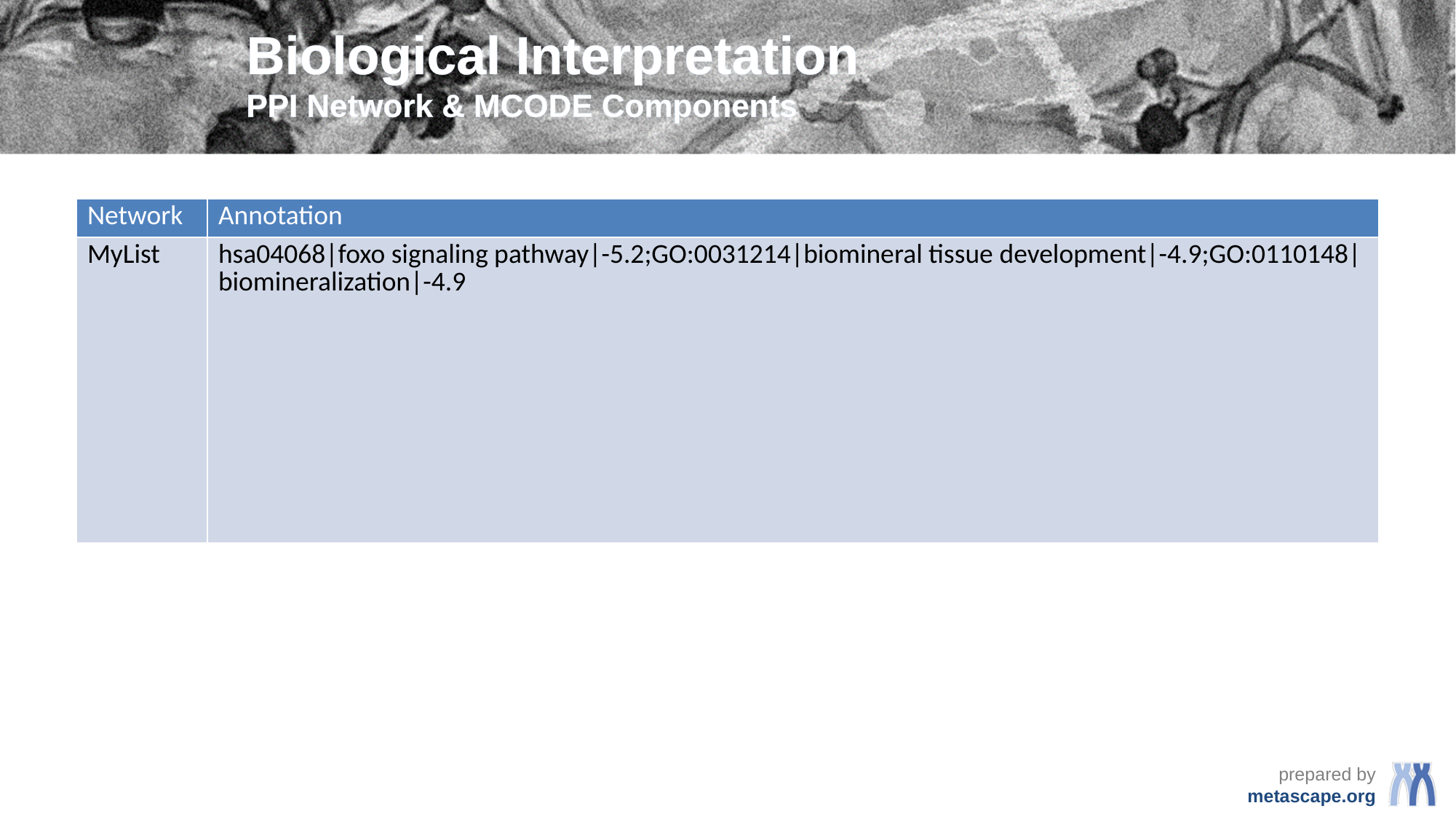

# Biological Interpretation PPI Network & MCODE Components
| Network | Annotation |
| --- | --- |
| MyList | hsa04068|foxo signaling pathway|-5.2;GO:0031214|biomineral tissue development|-4.9;GO:0110148|biomineralization|-4.9 |